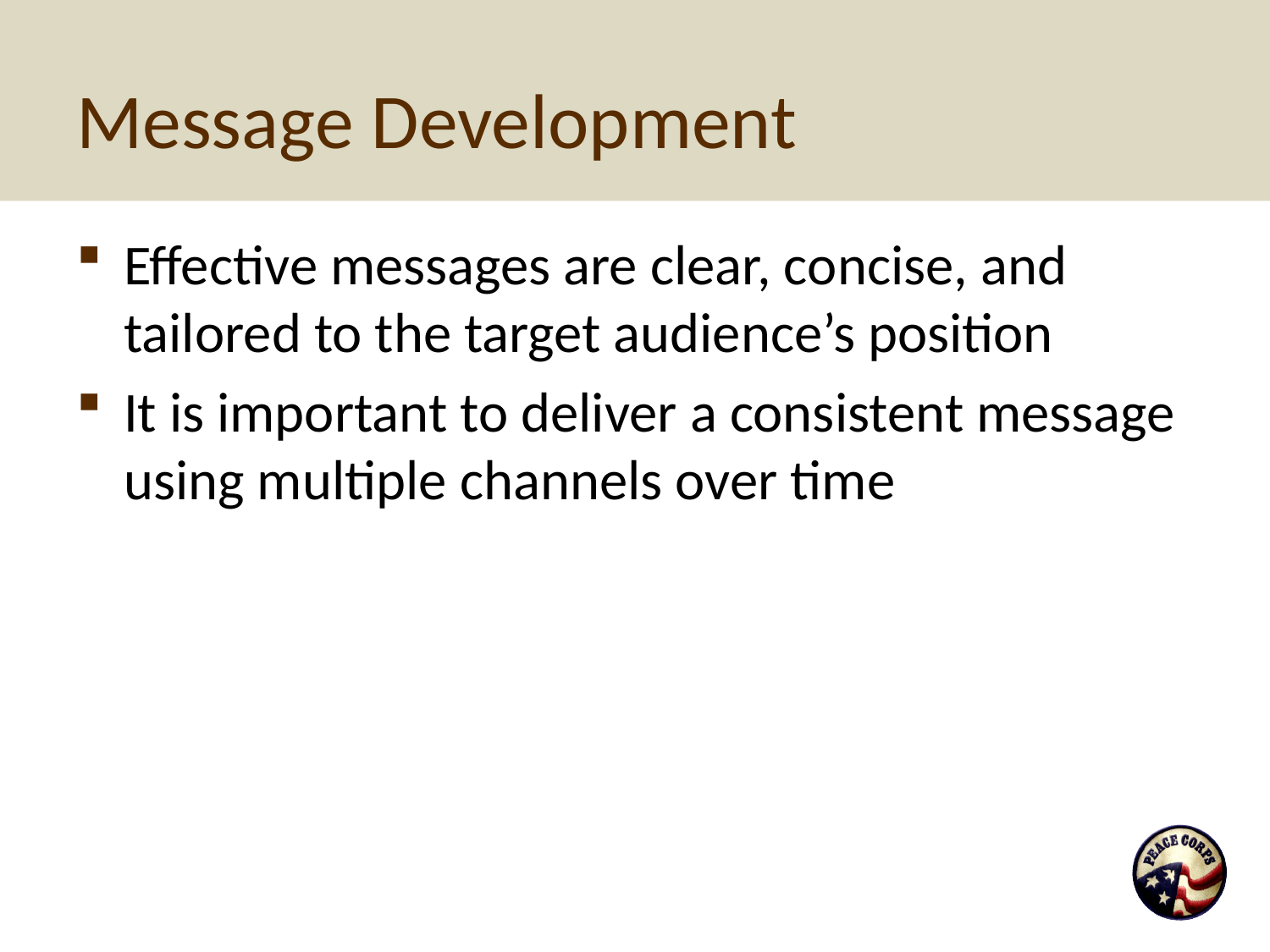

# Message Development
Effective messages are clear, concise, and tailored to the target audience’s position
It is important to deliver a consistent message using multiple channels over time